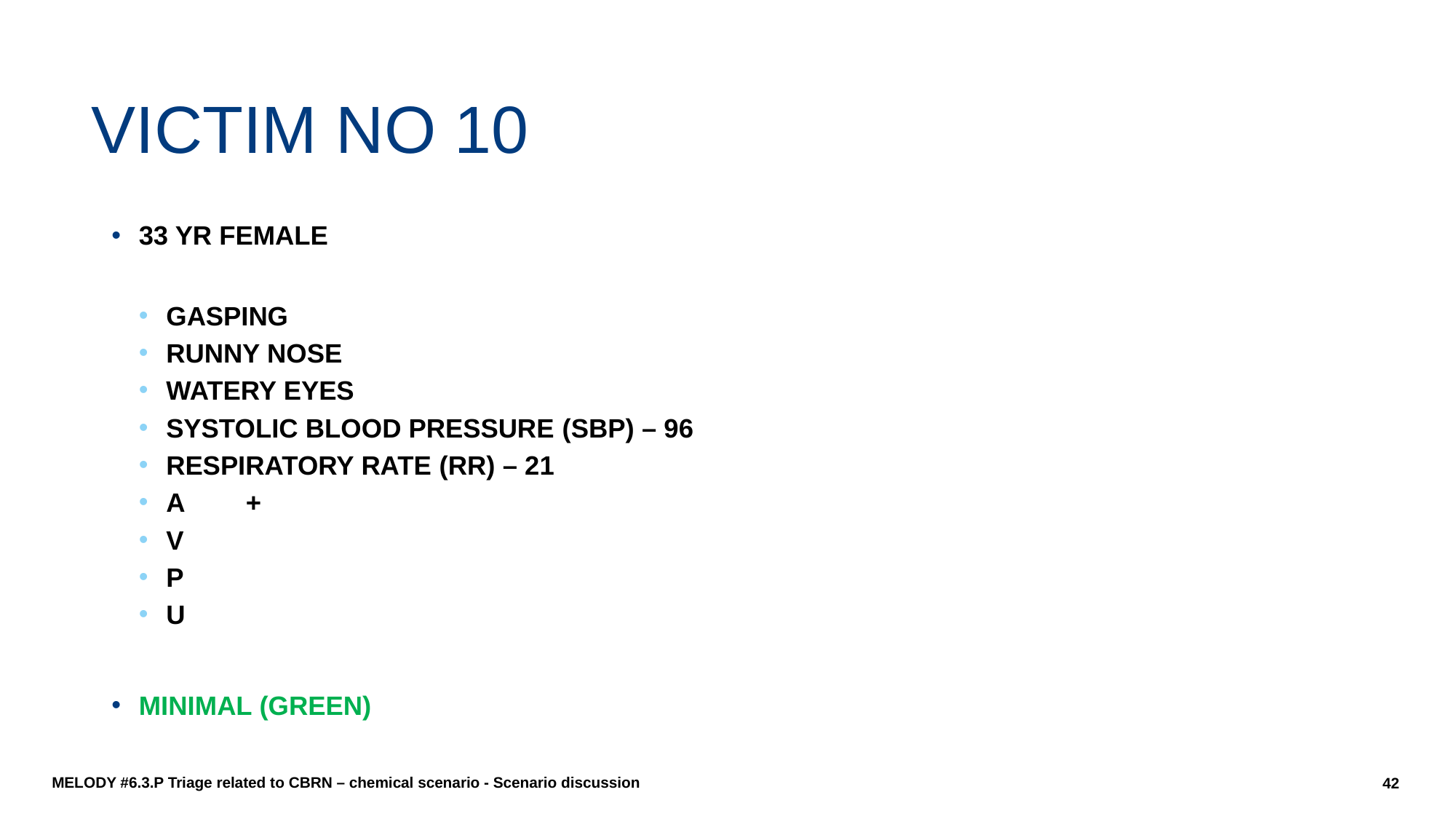

# VICTIM NO 10
33 YR FEMALE

GASPING
RUNNY NOSE
WATERY EYES
SYSTOLIC BLOOD PRESSURE (SBP) – 96
RESPIRATORY RATE (RR) – 21
A	+
V
P
U

MINIMAL (GREEN)

MELODY #6.3.P Triage related to CBRN – chemical scenario - Scenario discussion
42